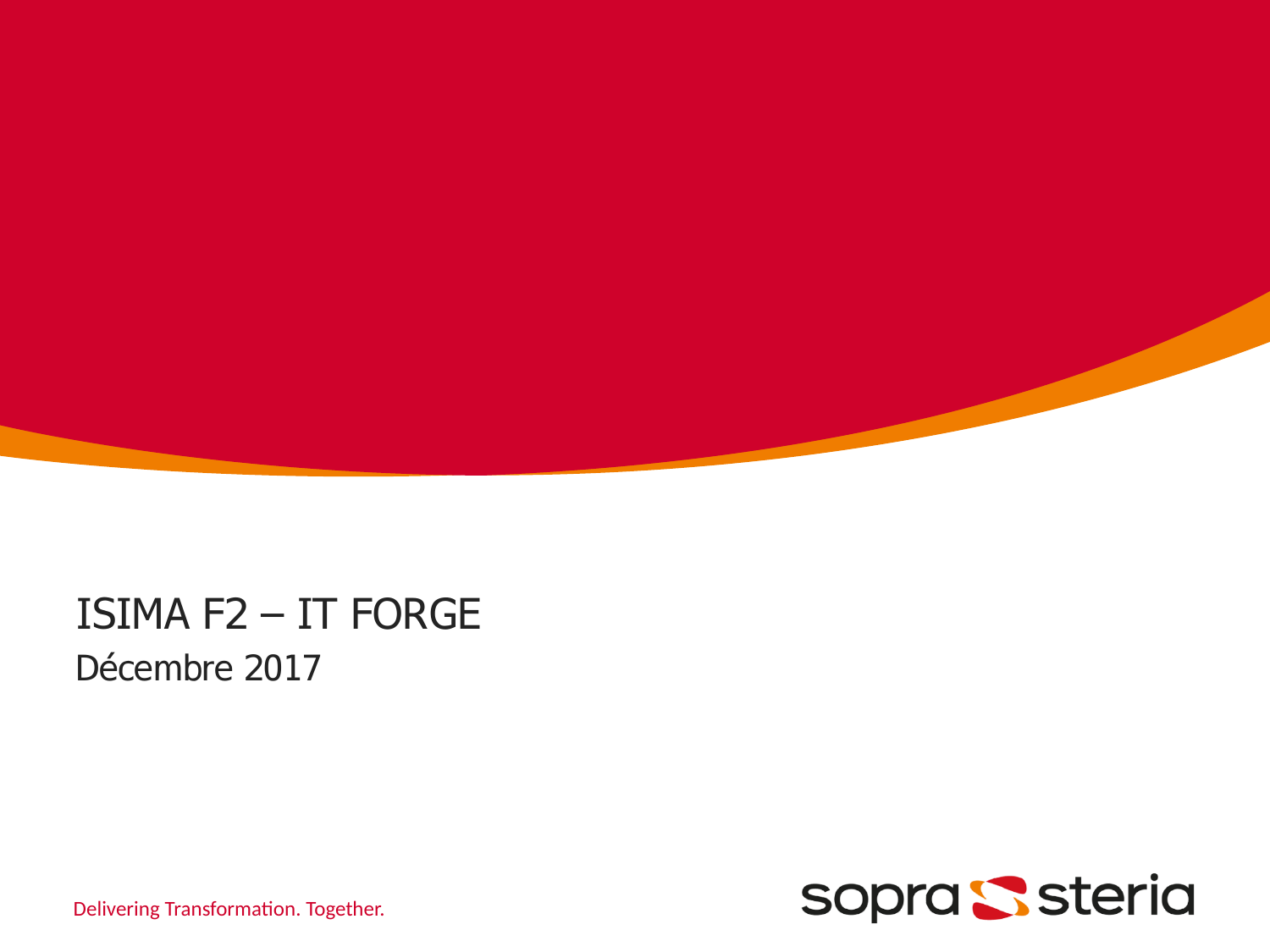

# ISIMA F2 – IT forge
Décembre 2017